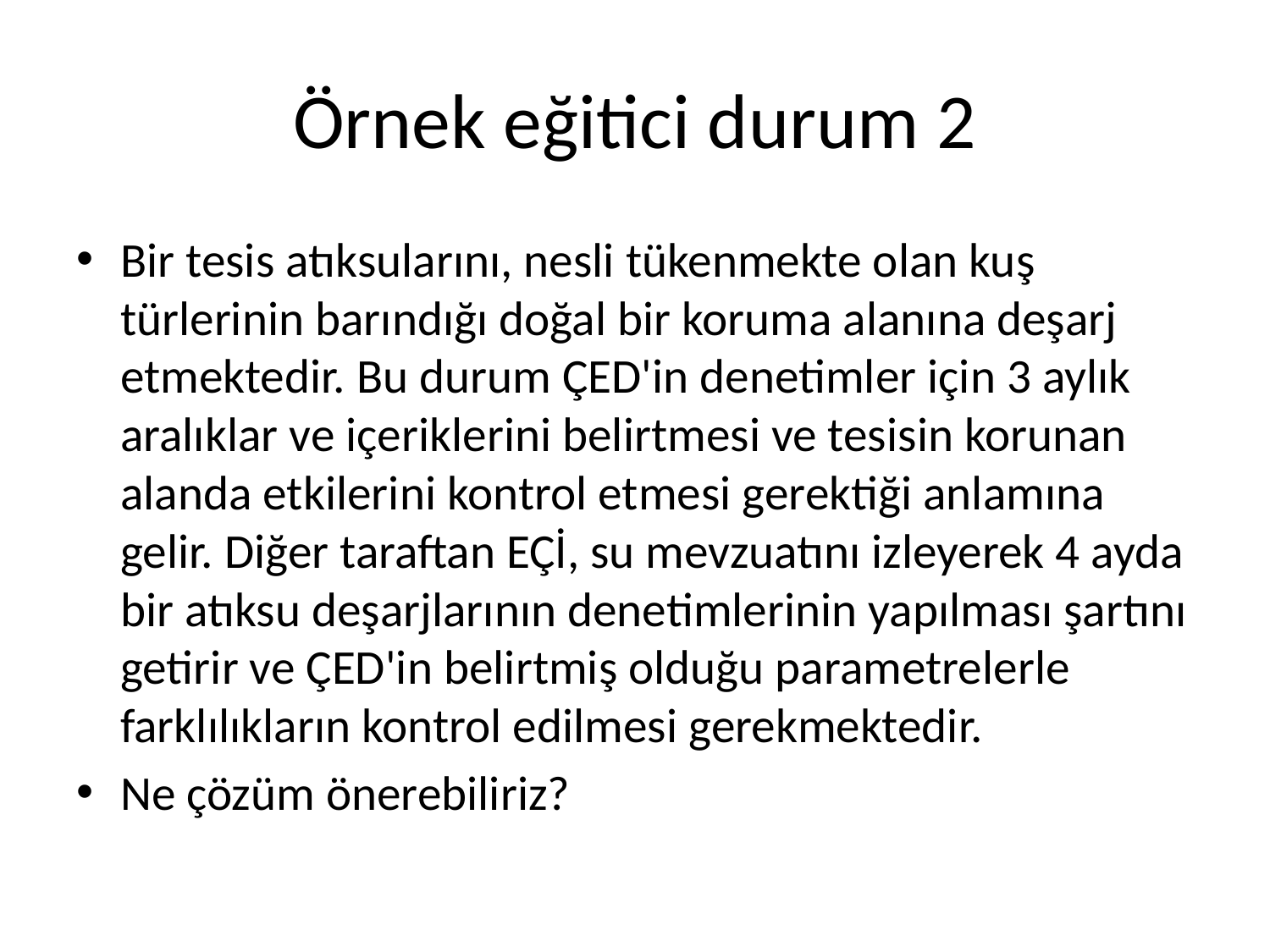

# Örnek eğitici durum 2
Bir tesis atıksularını, nesli tükenmekte olan kuş türlerinin barındığı doğal bir koruma alanına deşarj etmektedir. Bu durum ÇED'in denetimler için 3 aylık aralıklar ve içeriklerini belirtmesi ve tesisin korunan alanda etkilerini kontrol etmesi gerektiği anlamına gelir. Diğer taraftan EÇİ, su mevzuatını izleyerek 4 ayda bir atıksu deşarjlarının denetimlerinin yapılması şartını getirir ve ÇED'in belirtmiş olduğu parametrelerle farklılıkların kontrol edilmesi gerekmektedir.
Ne çözüm önerebiliriz?